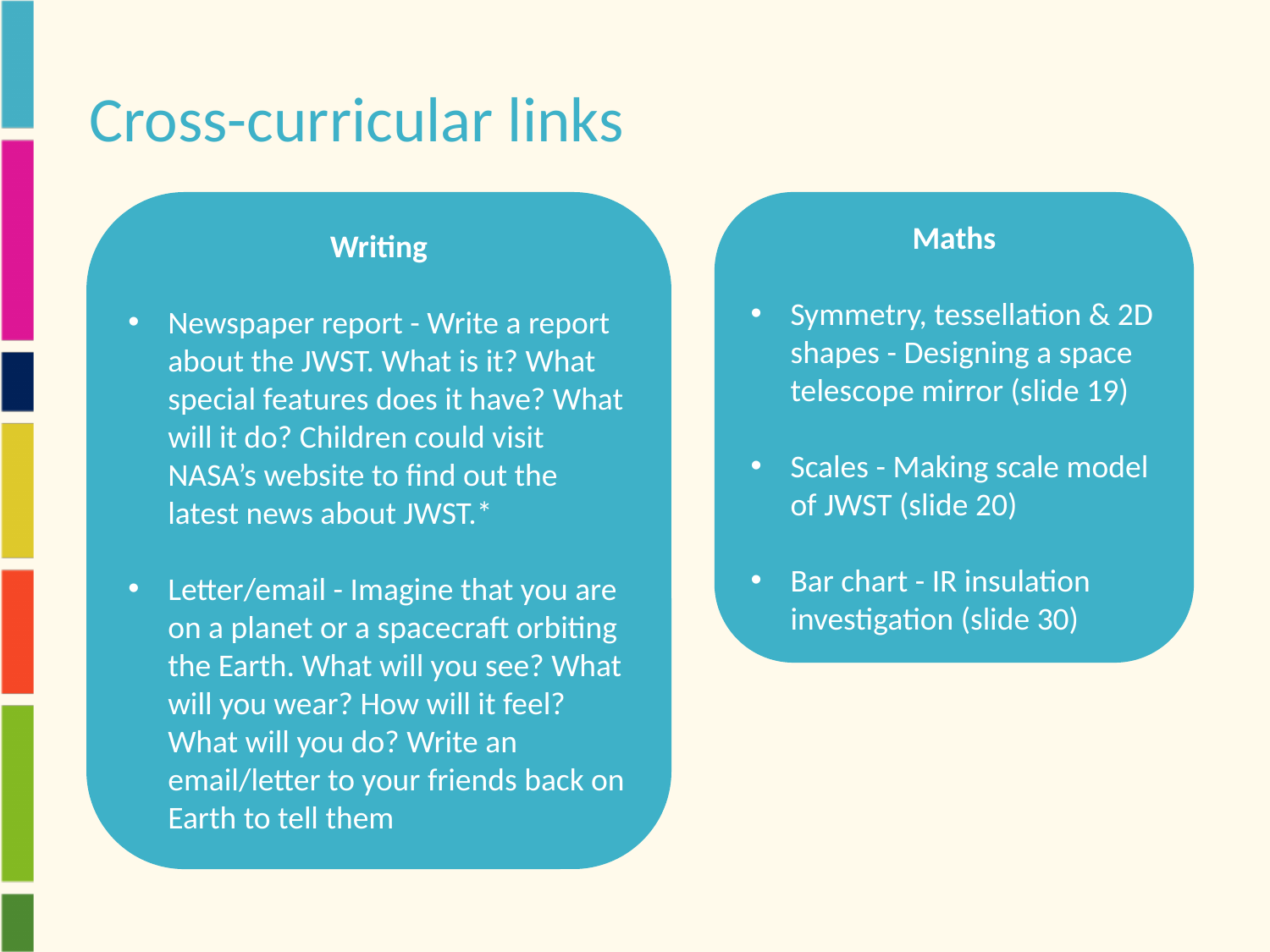

# Cross-curricular links
Writing

Newspaper report - Write a report about the JWST. What is it? What special features does it have? What will it do? Children could visit NASA’s website to find out the latest news about JWST.*
Letter/email - Imagine that you are on a planet or a spacecraft orbiting the Earth. What will you see? What will you wear? How will it feel? What will you do? Write an email/letter to your friends back on Earth to tell them
Maths

Symmetry, tessellation & 2D shapes - Designing a space telescope mirror (slide 19)
Scales - Making scale model of JWST (slide 20)
Bar chart - IR insulation investigation (slide 30)